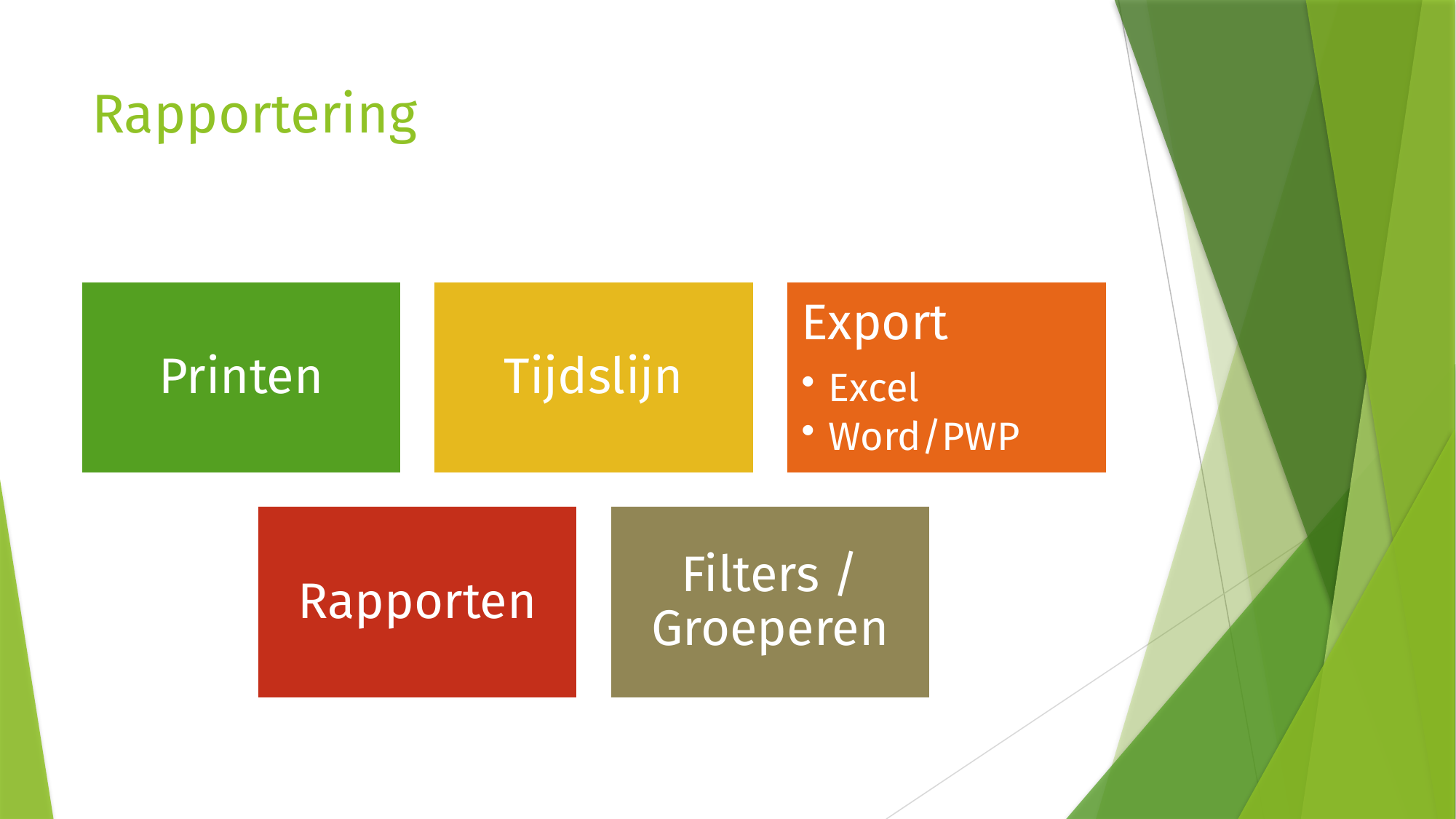

# Rapportering
Printen
Tijdslijn
Export
Excel
Word/PWP
Rapporten
Filters / Groeperen